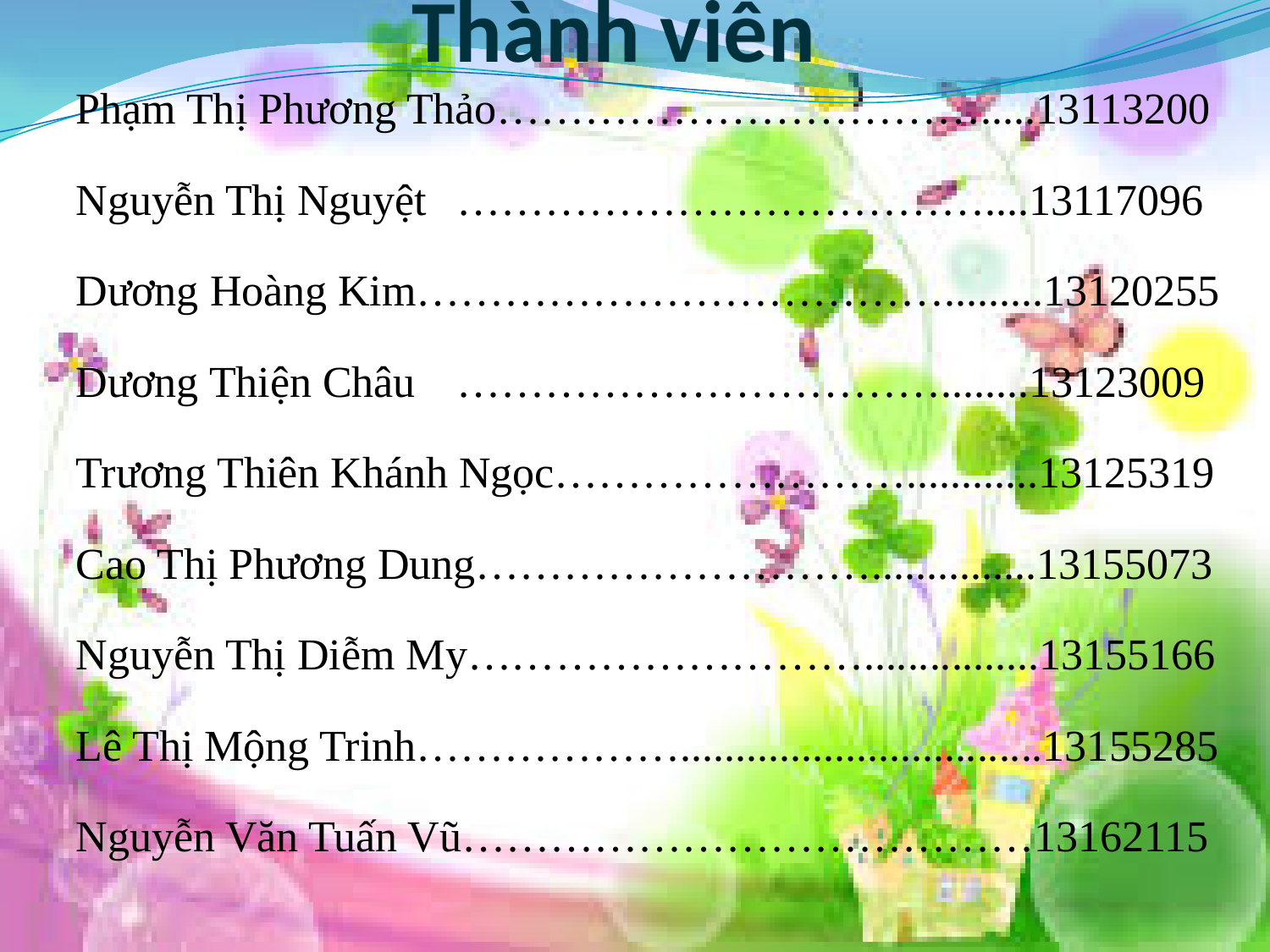

# Thành viên
Phạm Thị Phương Thảo…………………………….....13113200

Nguyễn Thị Nguyệt	………………………………....13117096

Dương Hoàng Kim……………………………….........13120255

Dương Thiện Châu	……………………………........13123009

Trương Thiên Khánh Ngọc……………………............13125319

Cao Thị Phương Dung………………………...............13155073

Nguyễn Thị Diễm My………………………................13155166

Lê Thị Mộng Trinh……………….................................13155285

Nguyễn Văn Tuấn Vũ…………………………………13162115